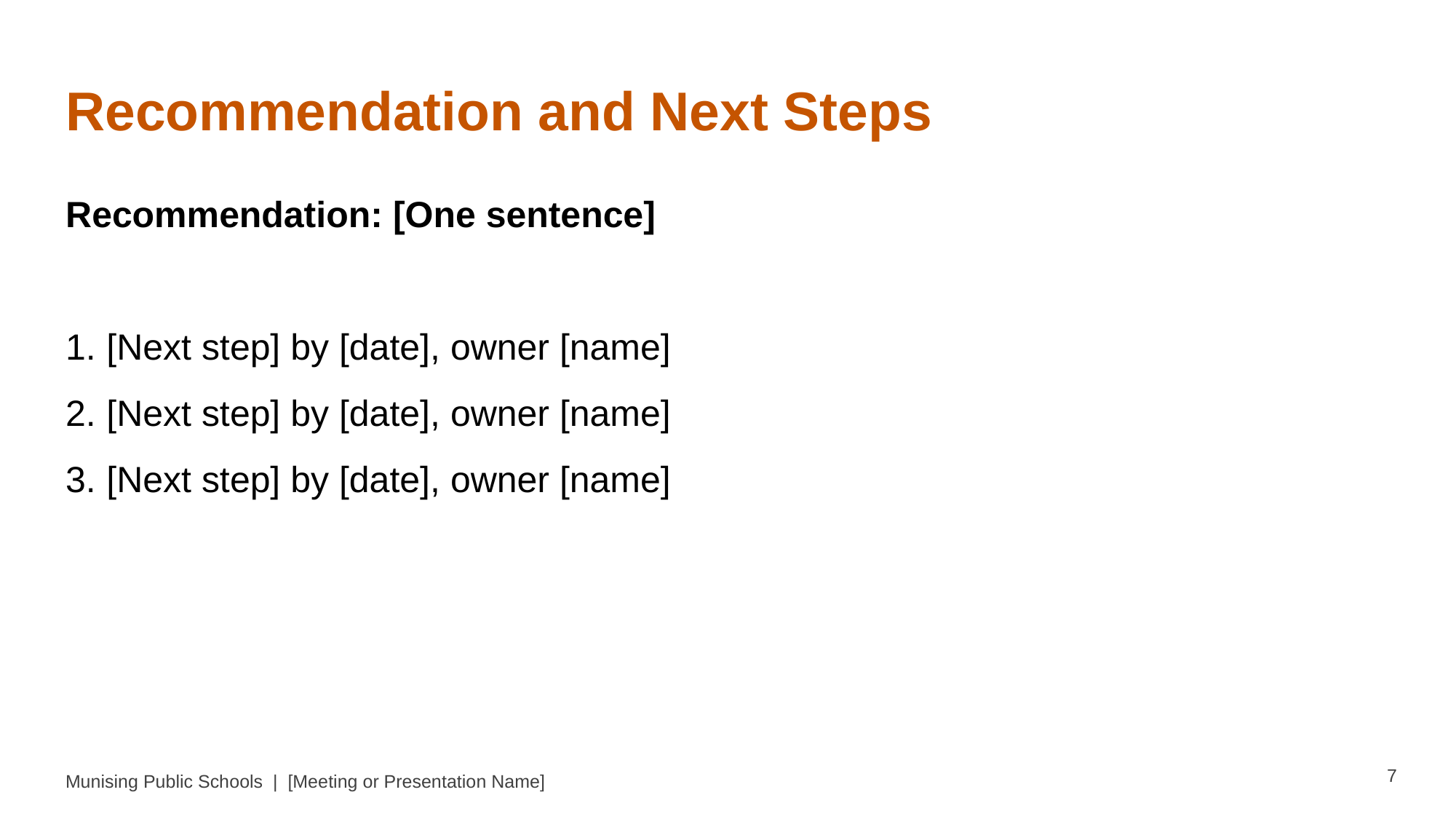

Recommendation and Next Steps
Recommendation: [One sentence]

[Next step] by [date], owner [name]
[Next step] by [date], owner [name]
[Next step] by [date], owner [name]
7